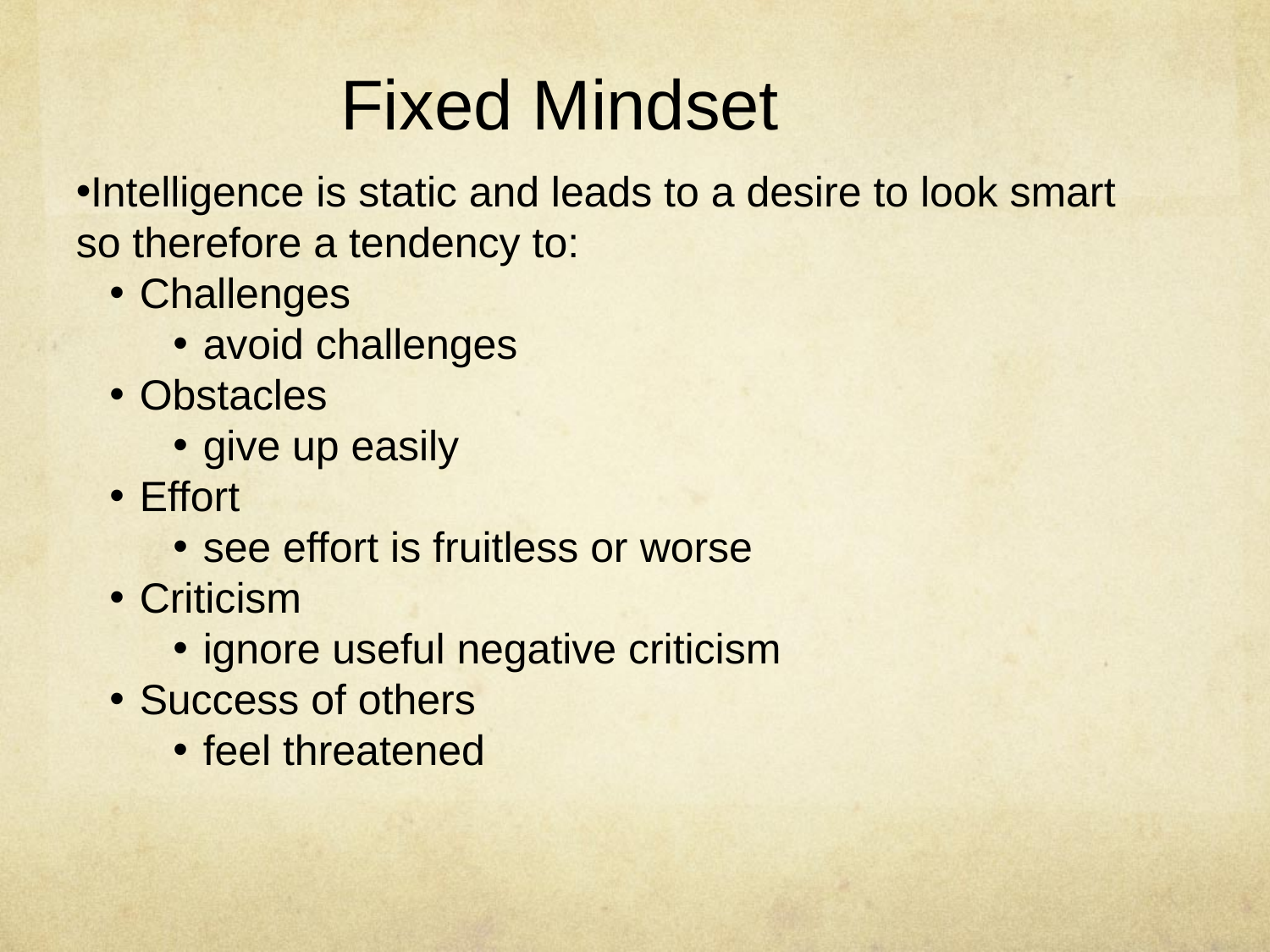

Fixed Mindset

Intelligence is static and leads to a desire to look smart so therefore a tendency to:
Challenges
avoid challenges
Obstacles
give up easily
Effort
see effort is fruitless or worse
Criticism
ignore useful negative criticism
Success of others
feel threatened